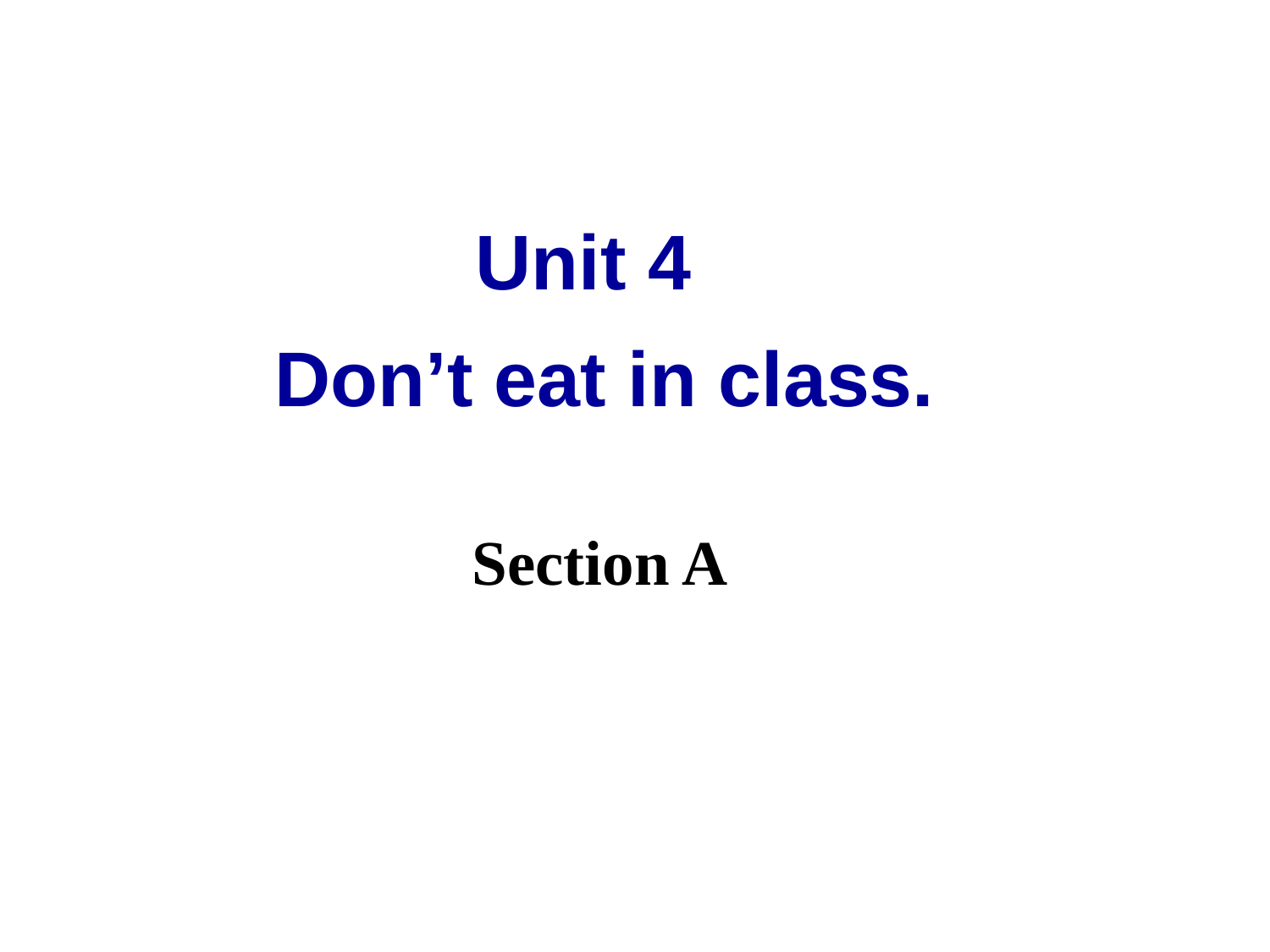

Unit 4
Don’t eat in class.
Section A